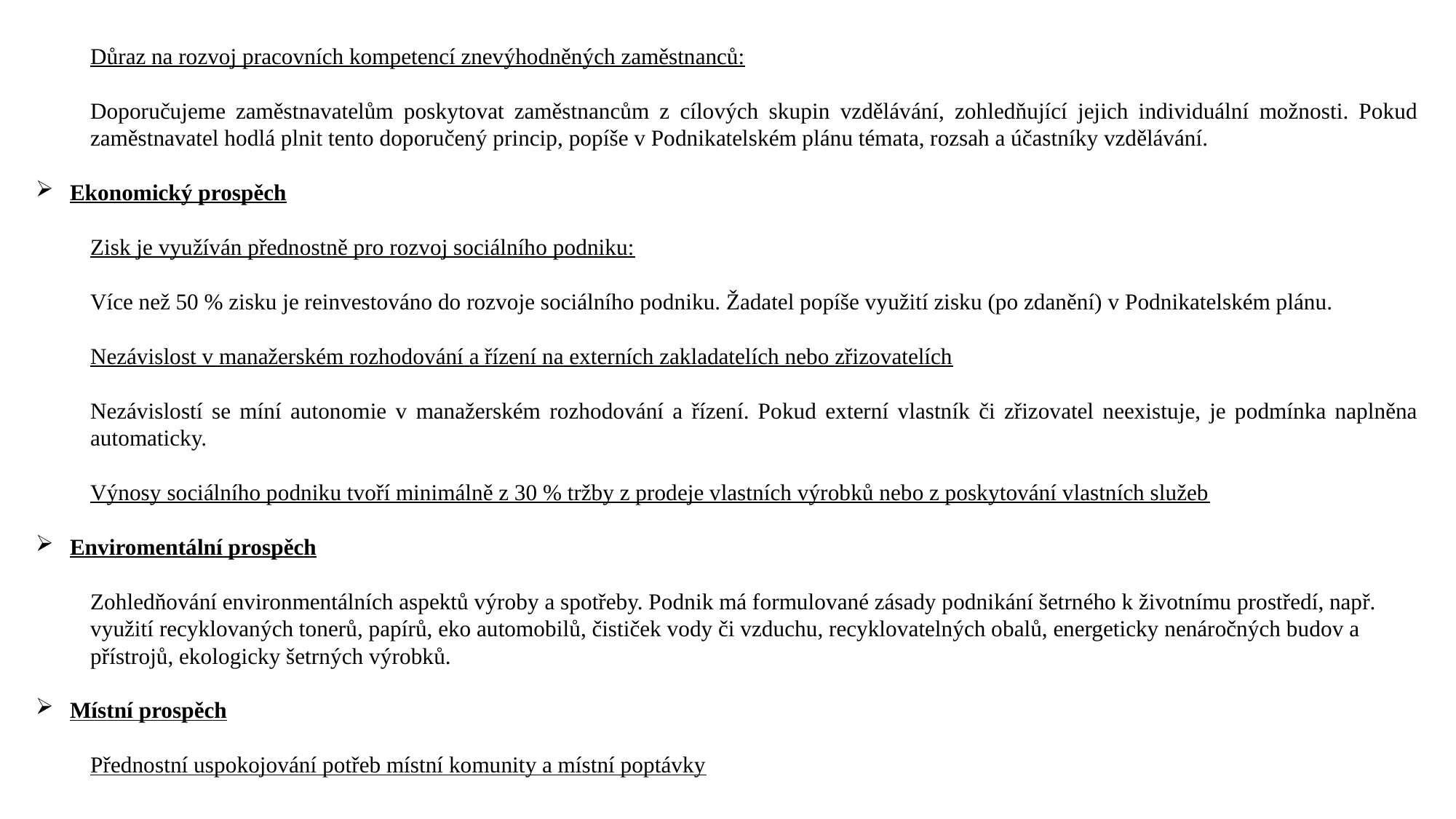

Důraz na rozvoj pracovních kompetencí znevýhodněných zaměstnanců:

Doporučujeme zaměstnavatelům poskytovat zaměstnancům z cílových skupin vzdělávání, zohledňující jejich individuální možnosti. Pokud zaměstnavatel hodlá plnit tento doporučený princip, popíše v Podnikatelském plánu témata, rozsah a účastníky vzdělávání.

Ekonomický prospěch

Zisk je využíván přednostně pro rozvoj sociálního podniku:

Více než 50 % zisku je reinvestováno do rozvoje sociálního podniku. Žadatel popíše využití zisku (po zdanění) v Podnikatelském plánu.

Nezávislost v manažerském rozhodování a řízení na externích zakladatelích nebo zřizovatelích

Nezávislostí se míní autonomie v manažerském rozhodování a řízení. Pokud externí vlastník či zřizovatel neexistuje, je podmínka naplněna automaticky.

Výnosy sociálního podniku tvoří minimálně z 30 % tržby z prodeje vlastních výrobků nebo z poskytování vlastních služeb

Enviromentální prospěch

Zohledňování environmentálních aspektů výroby a spotřeby. Podnik má formulované zásady podnikání šetrného k životnímu prostředí, např. využití recyklovaných tonerů, papírů, eko automobilů, čističek vody či vzduchu, recyklovatelných obalů, energeticky nenáročných budov a přístrojů, ekologicky šetrných výrobků.

Místní prospěch

Přednostní uspokojování potřeb místní komunity a místní poptávky